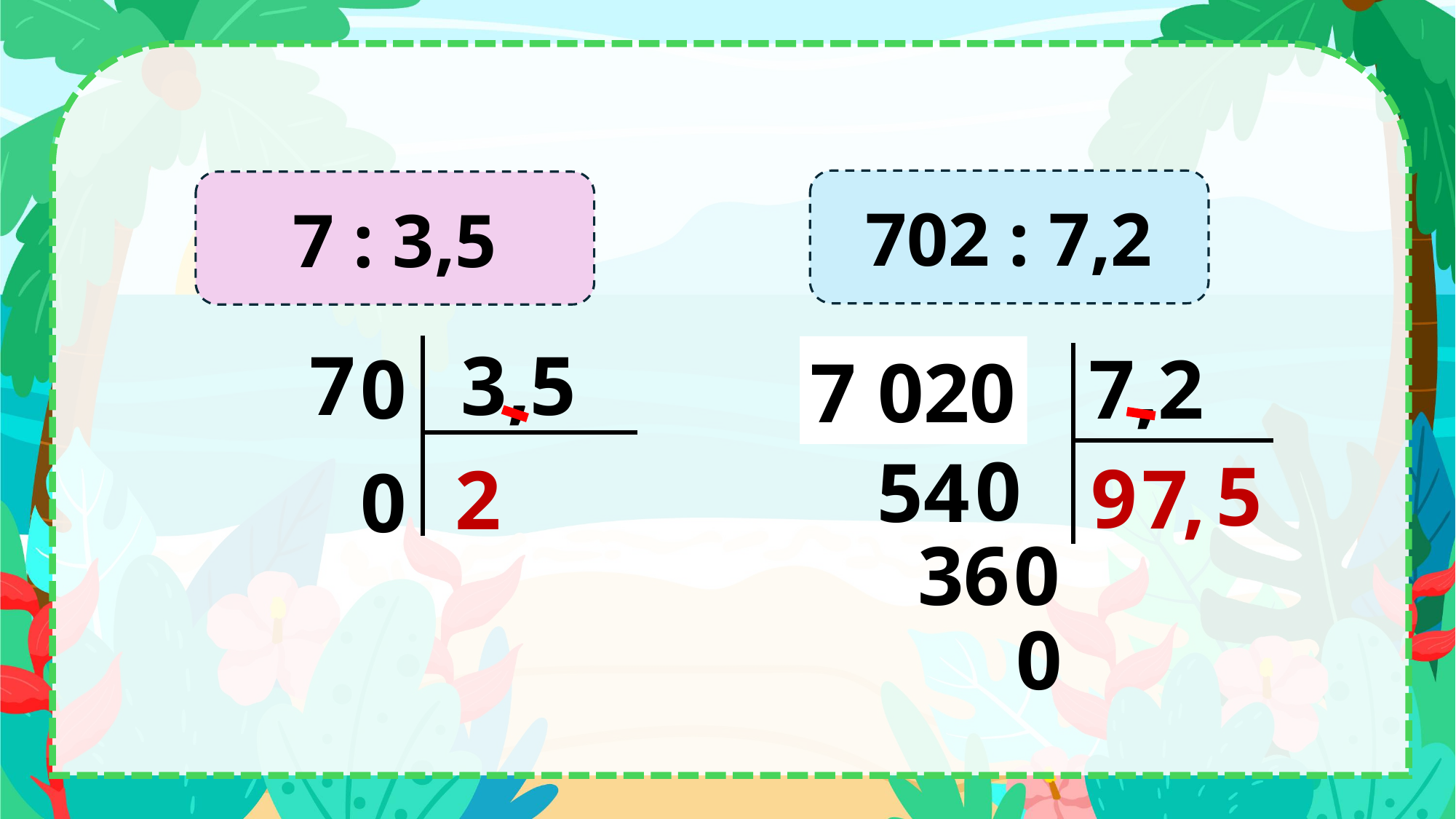

702 : 7,2
7 : 3,5
0
      7     3,5
7 020
702       7,2
0
54
5
9
7
,
2
0
0
36
0